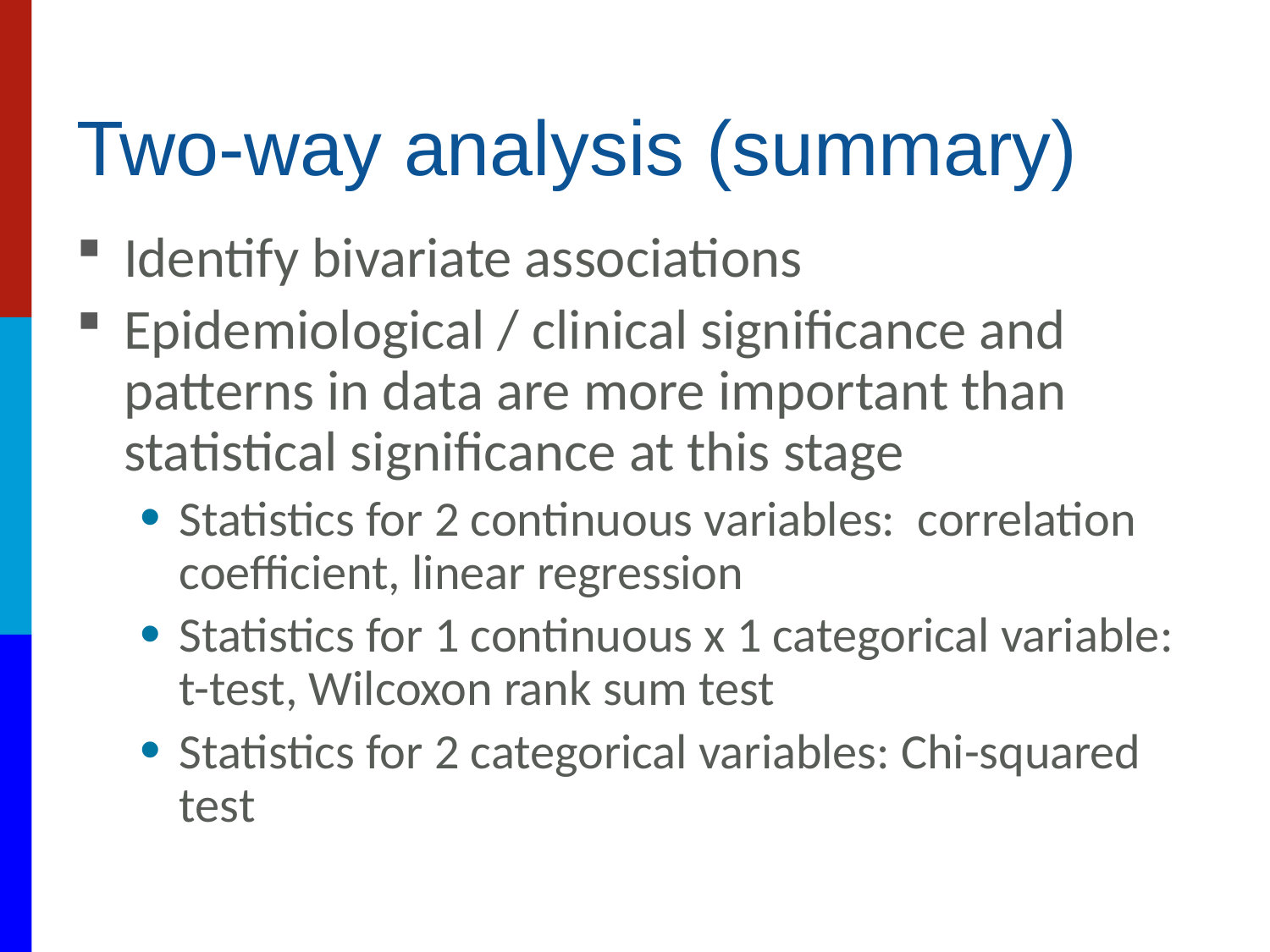

# Two-way analysis (summary)
Identify bivariate associations
Epidemiological / clinical significance and patterns in data are more important than statistical significance at this stage
Statistics for 2 continuous variables:  correlation coefficient, linear regression
Statistics for 1 continuous x 1 categorical variable: t-test, Wilcoxon rank sum test
Statistics for 2 categorical variables: Chi-squared test